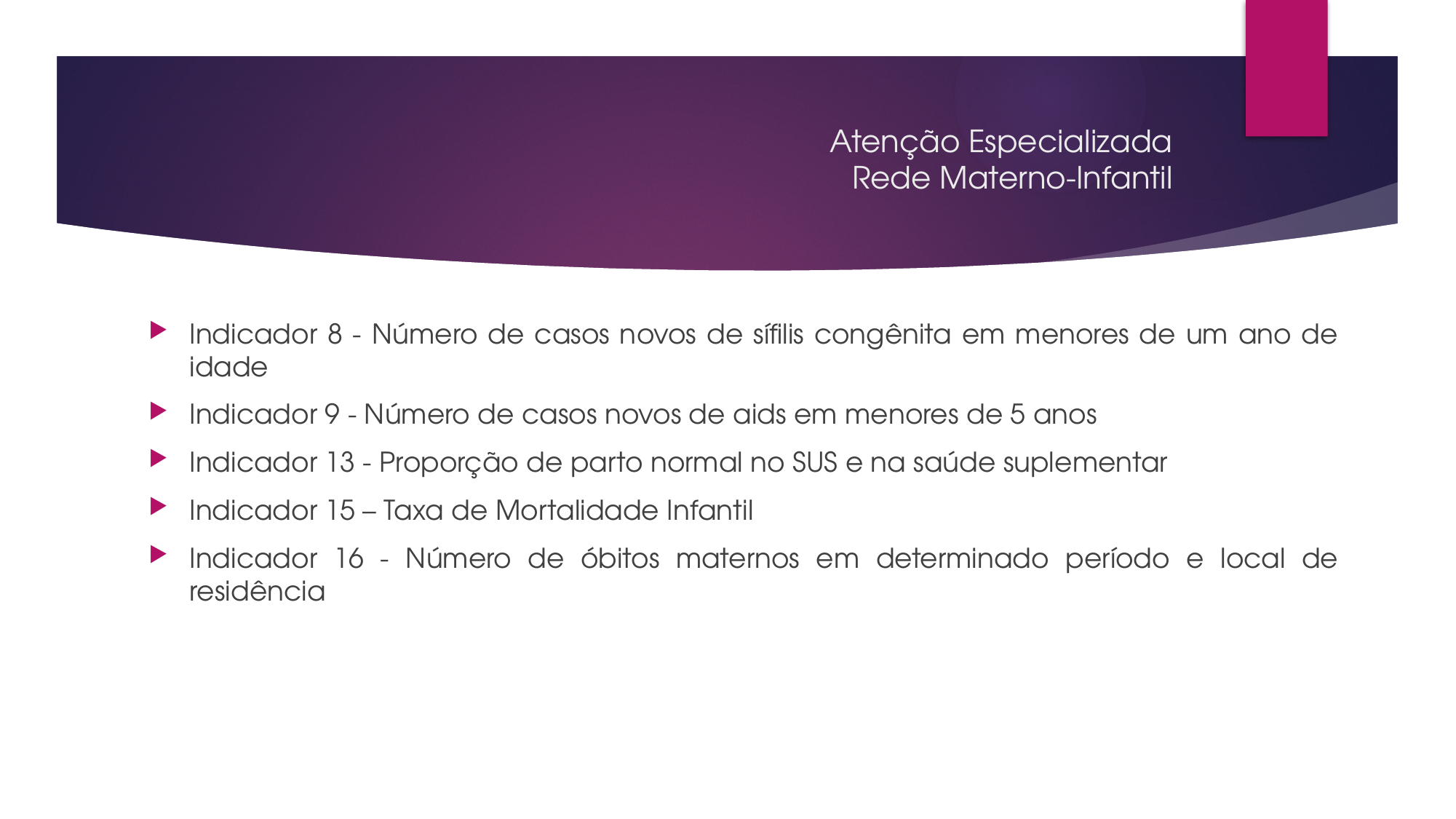

# Atenção Especializada Rede Materno-Infantil
Indicador 8 - Número de casos novos de sífilis congênita em menores de um ano de idade
Indicador 9 - Número de casos novos de aids em menores de 5 anos
Indicador 13 - Proporção de parto normal no SUS e na saúde suplementar
Indicador 15 – Taxa de Mortalidade Infantil
Indicador 16 - Número de óbitos maternos em determinado período e local de residência